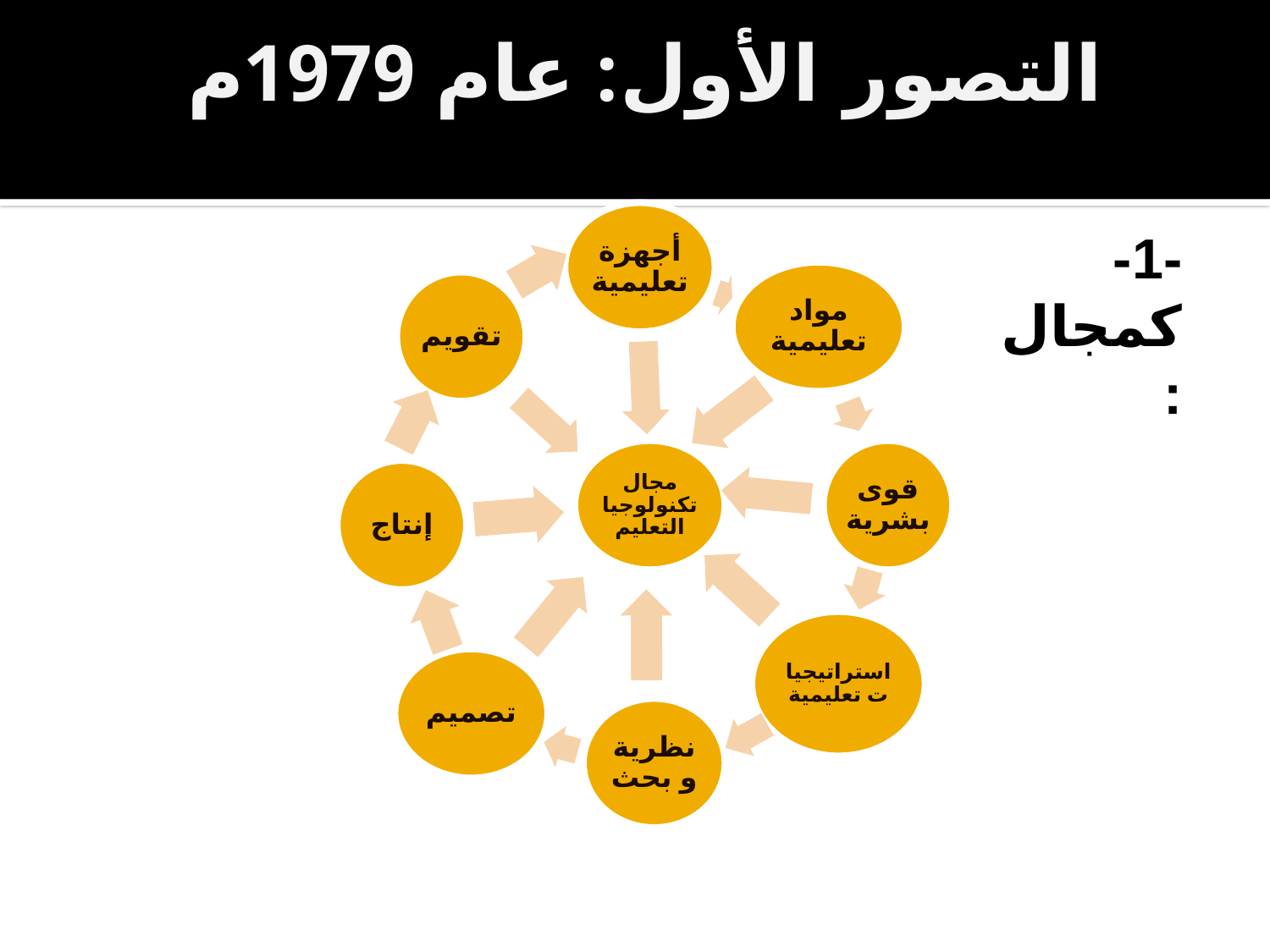

التصور الأول: عام 1979م
أجهزة تعليمية

مواد تعليمية

قوى بشرية

استراتيجيات تعليمية

تقويم

نظرية و بحث

تصميم

إنتاج

مجال تكنولوجيا التعليم

-1-كمجال: